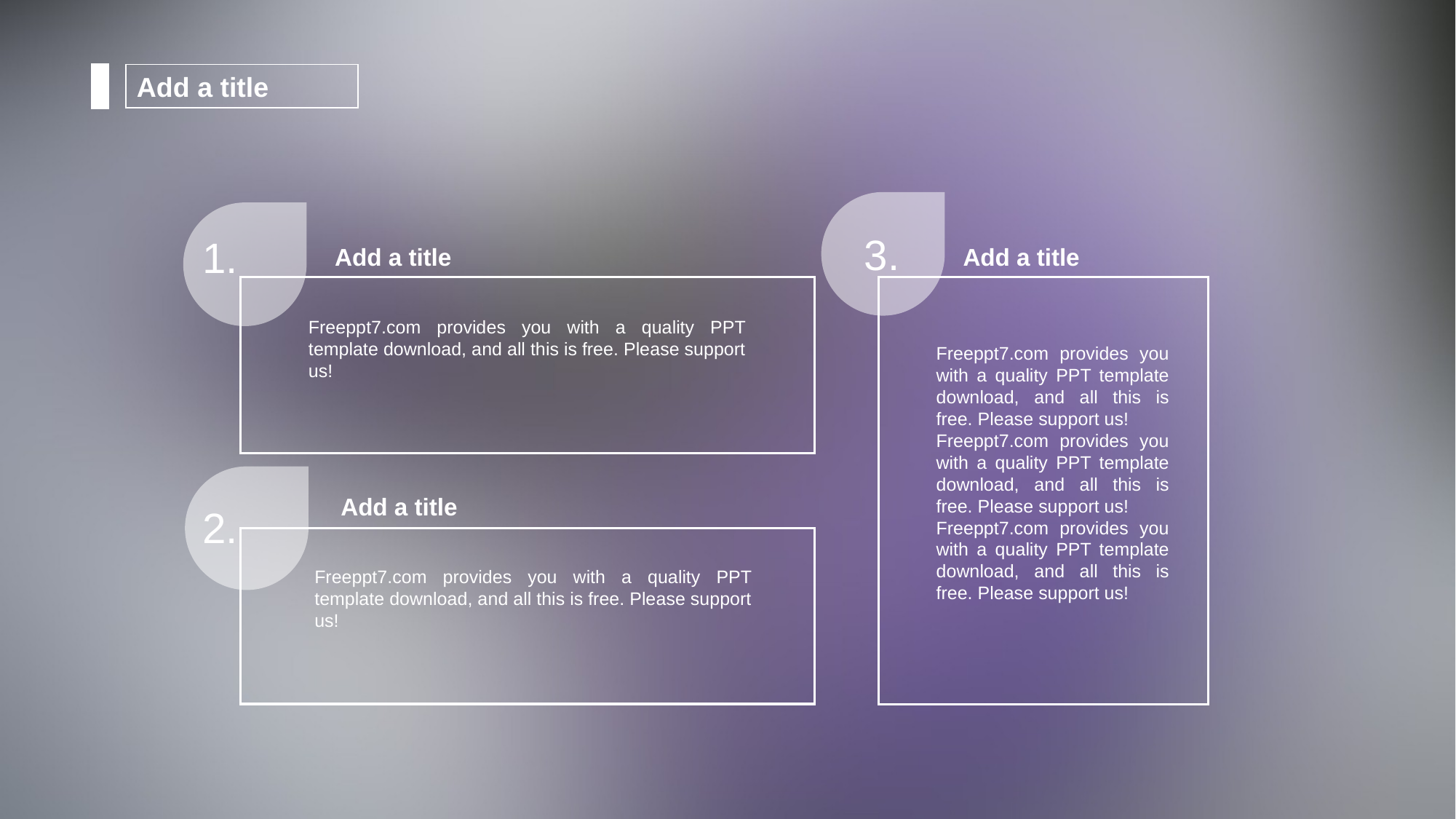

Add a title

3.
1.
Add a title
Add a title

Freeppt7.com provides you with a quality PPT template download, and all this is free. Please support us!
Freeppt7.com provides you with a quality PPT template download, and all this is free. Please support us!
Freeppt7.com provides you with a quality PPT template download, and all this is free. Please support us!
Freeppt7.com provides you with a quality PPT template download, and all this is free. Please support us!

Add a title
2.

Freeppt7.com provides you with a quality PPT template download, and all this is free. Please support us!